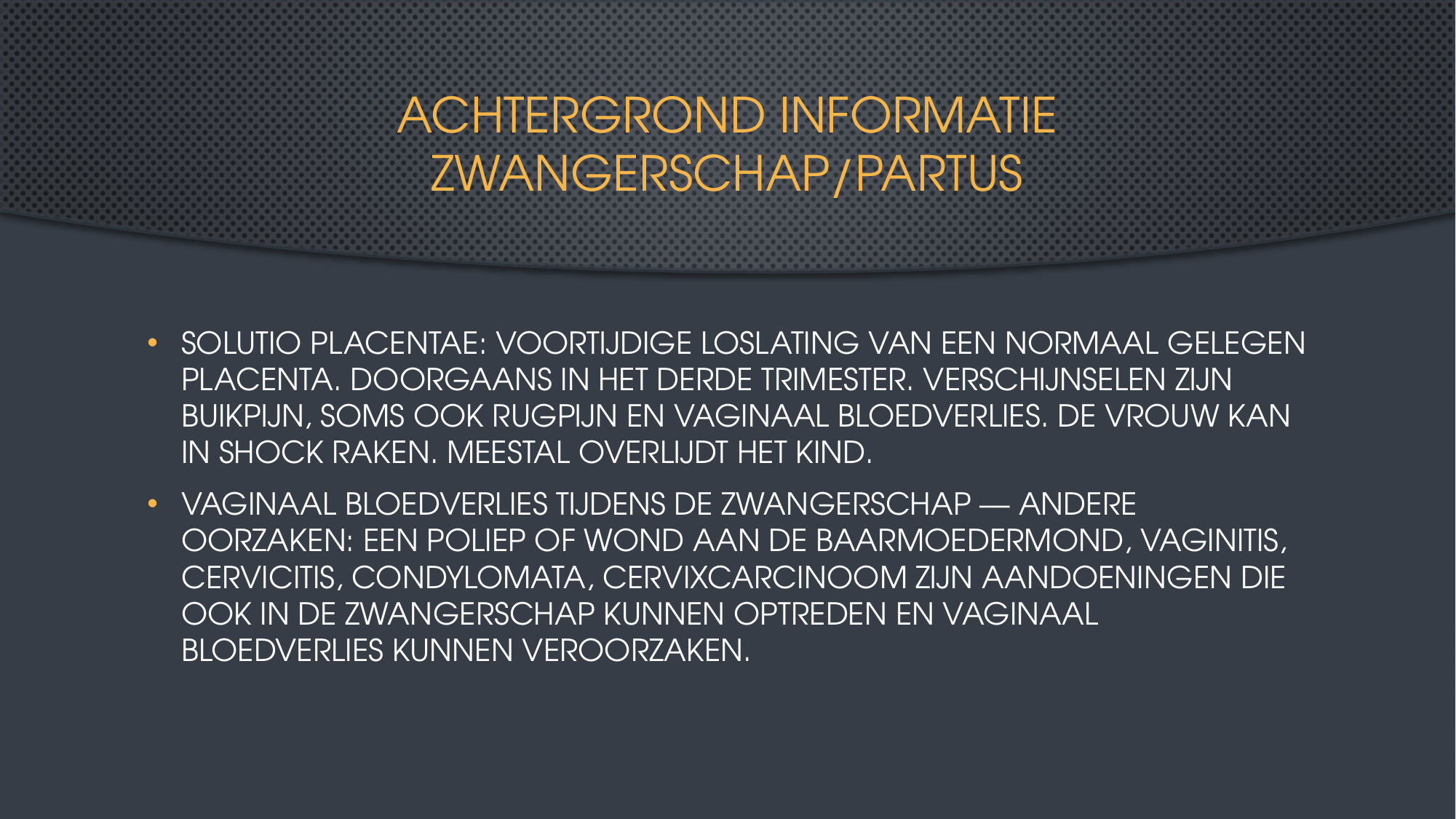

# Achtergrond informatie zwangerschap/partus
Solutio placentae: voortijdige loslating van een normaal gelegen placenta. Doorgaans in het derde trimester. Verschijnselen zijn buikpijn, soms ook rugpijn en vaginaal bloedverlies. De vrouw kan in shock raken. Meestal overlijdt het kind.
Vaginaal bloedverlies tijdens de zwangerschap — andere oorzaken: een poliep of wond aan de baarmoedermond, vaginitis, cervicitis, condylomata, cervixcarcinoom zijn aandoeningen die ook in de zwangerschap kunnen optreden en vaginaal bloedverlies kunnen veroorzaken.